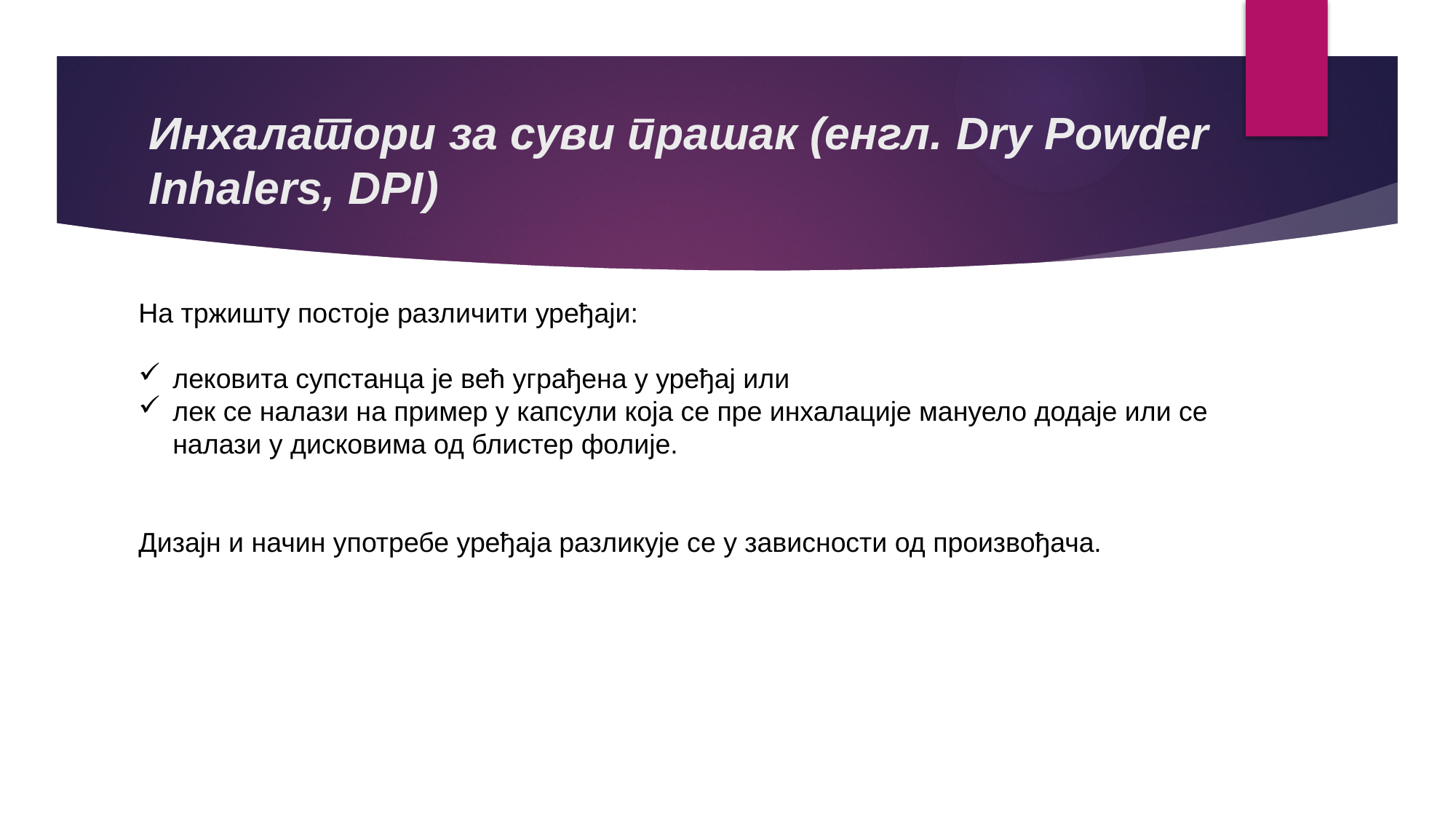

# Инхалатори за суви прашак (енгл. Dry Powder Inhalers, DPI)

На тржишту постоје различити уређаји:

лековита супстанца је већ уграђена у уређај или
лек се налази на пример у капсули која се пре инхалације мануело додаје или се налази у дисковима од блистер фолије.

Дизајн и начин употребе уређаја разликује се у зависности од произвођача.